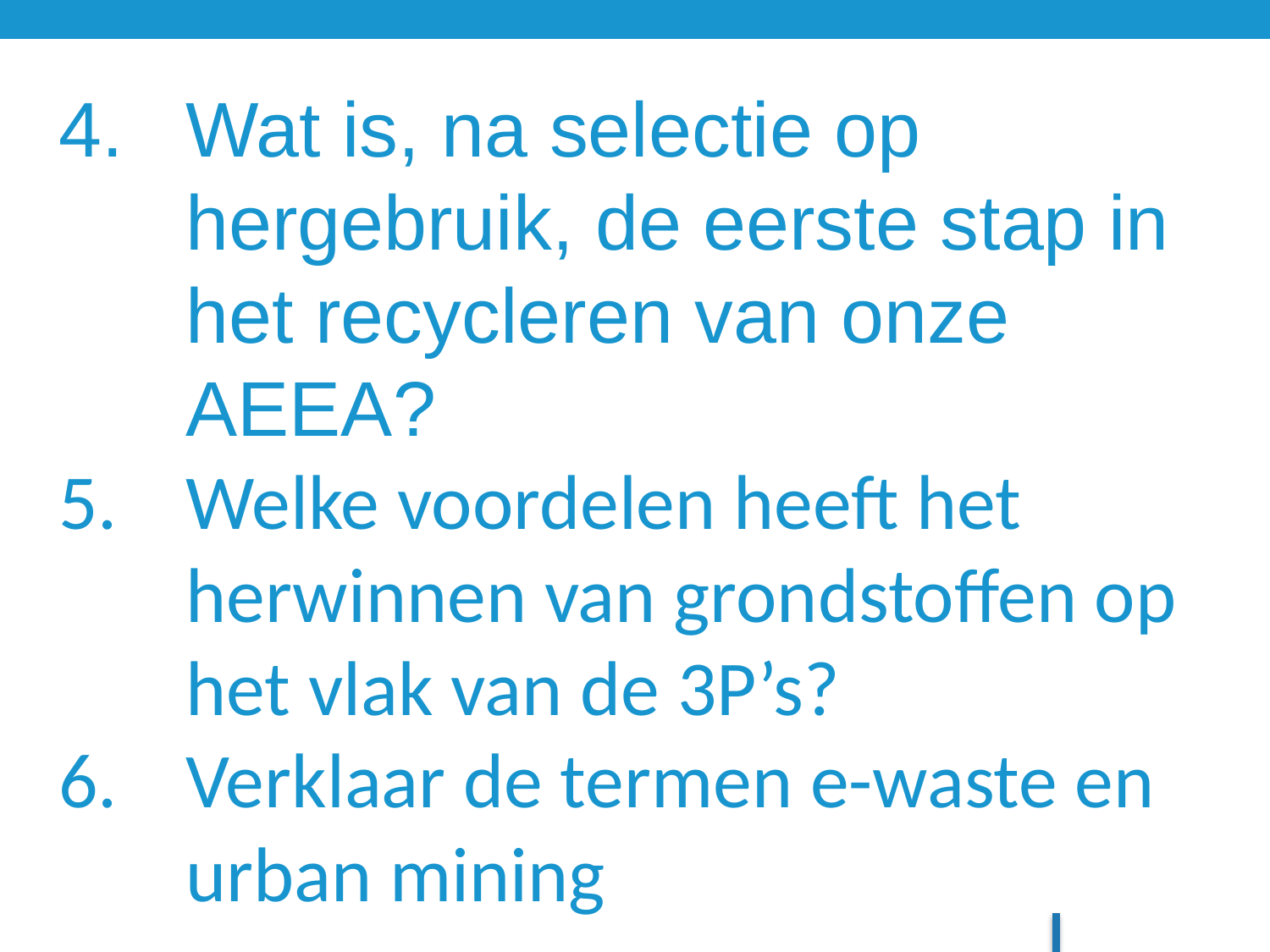

Wat is, na selectie op hergebruik, de eerste stap in het recycleren van onze AEEA?
Welke voordelen heeft het herwinnen van grondstoffen op het vlak van de 3P’s?
Verklaar de termen e-waste en urban mining